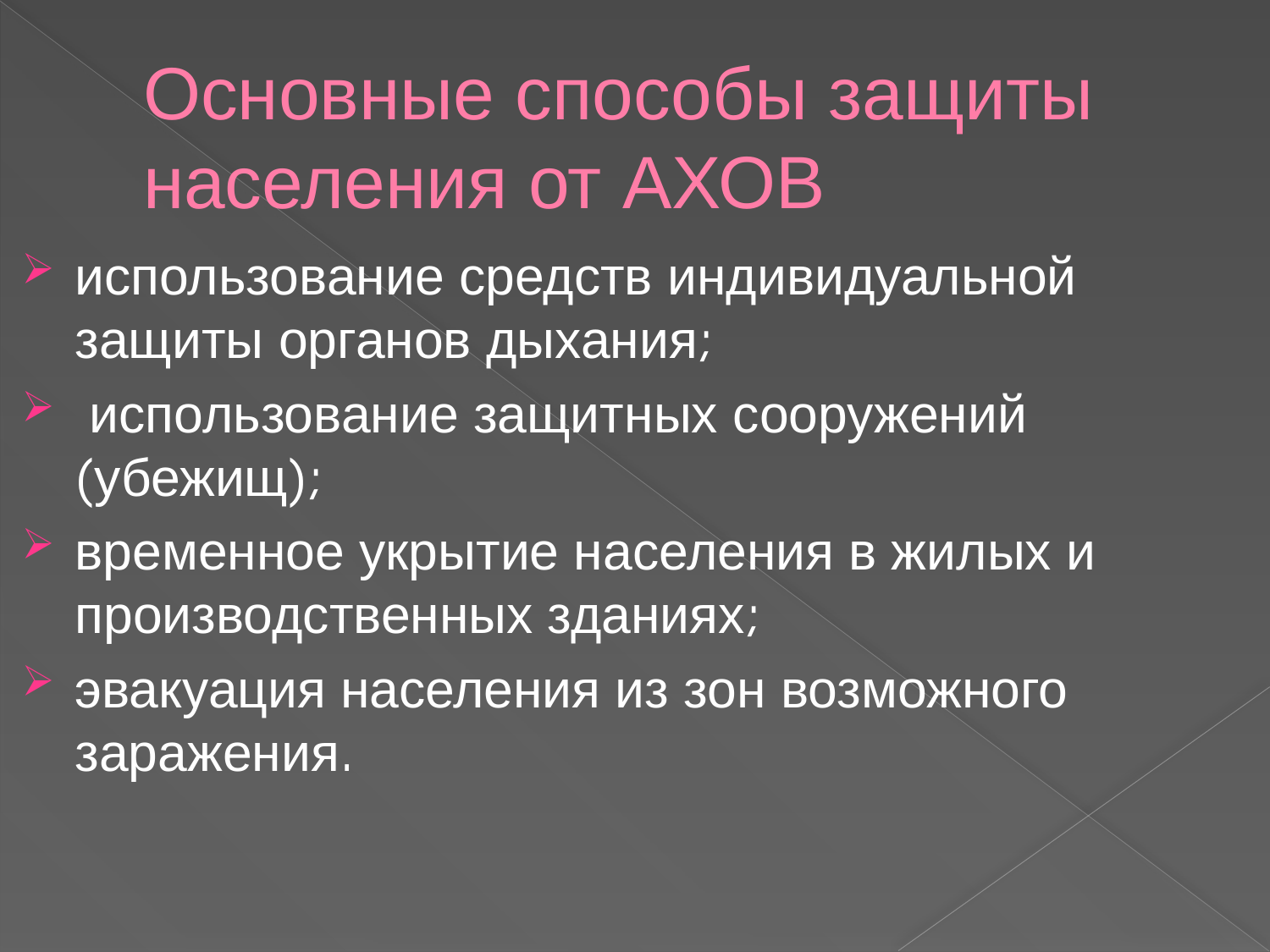

# Основные способы защиты населения от АХОВ
использование средств индивидуальной защиты органов дыхания;
 использование защитных сооружений (убежищ);
временное укрытие населения в жилых и производственных зданиях;
эвакуация населения из зон возможного заражения.